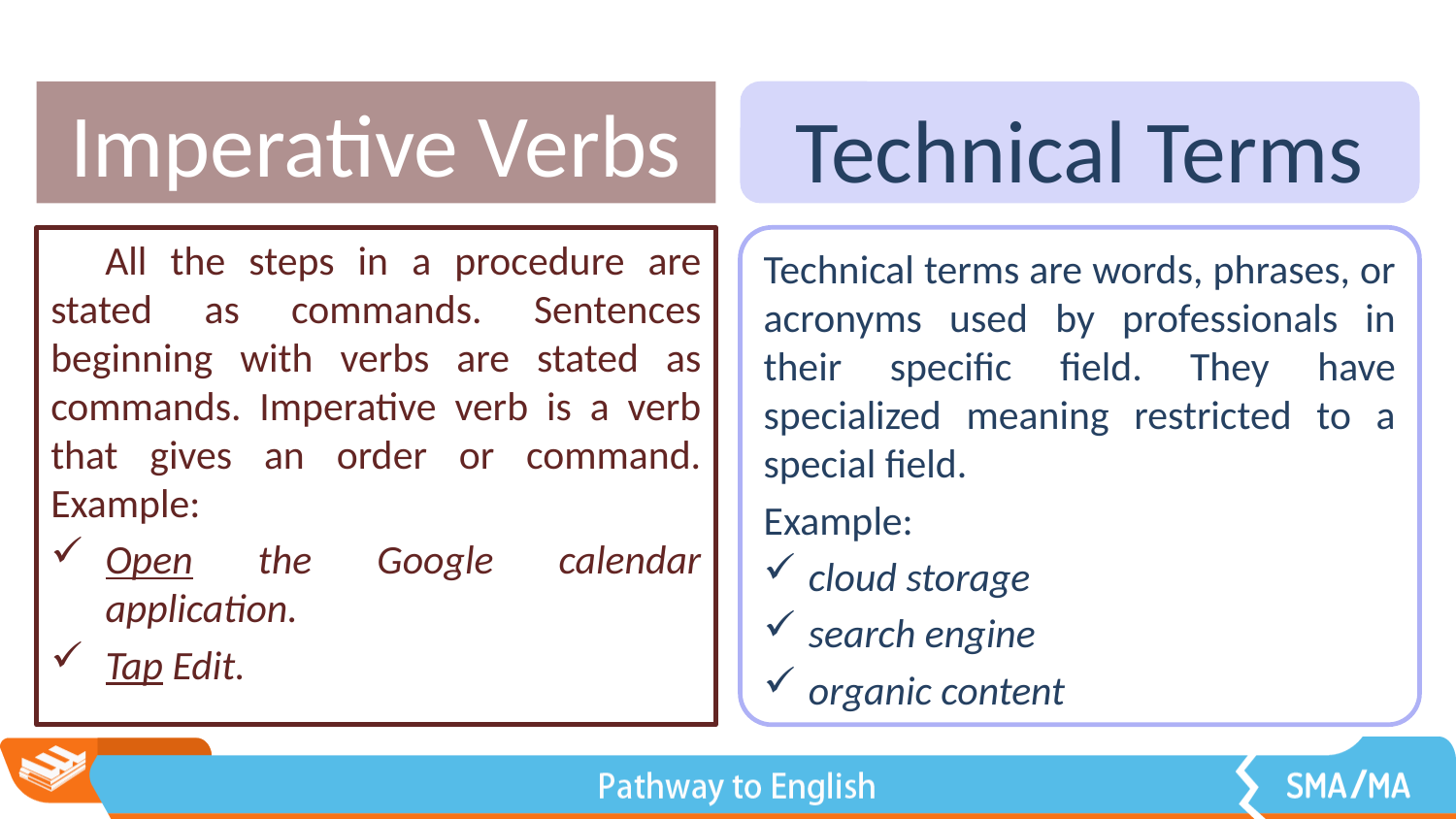

Technical Terms
# Imperative Verbs
All the steps in a procedure are stated as commands. Sentences beginning with verbs are stated as commands. Imperative verb is a verb that gives an order or command. Example:
Open the Google calendar application.
Tap Edit.
Technical terms are words, phrases, or acronyms used by professionals in their specific field. They have specialized meaning restricted to a special field.
Example:
cloud storage
search engine
organic content